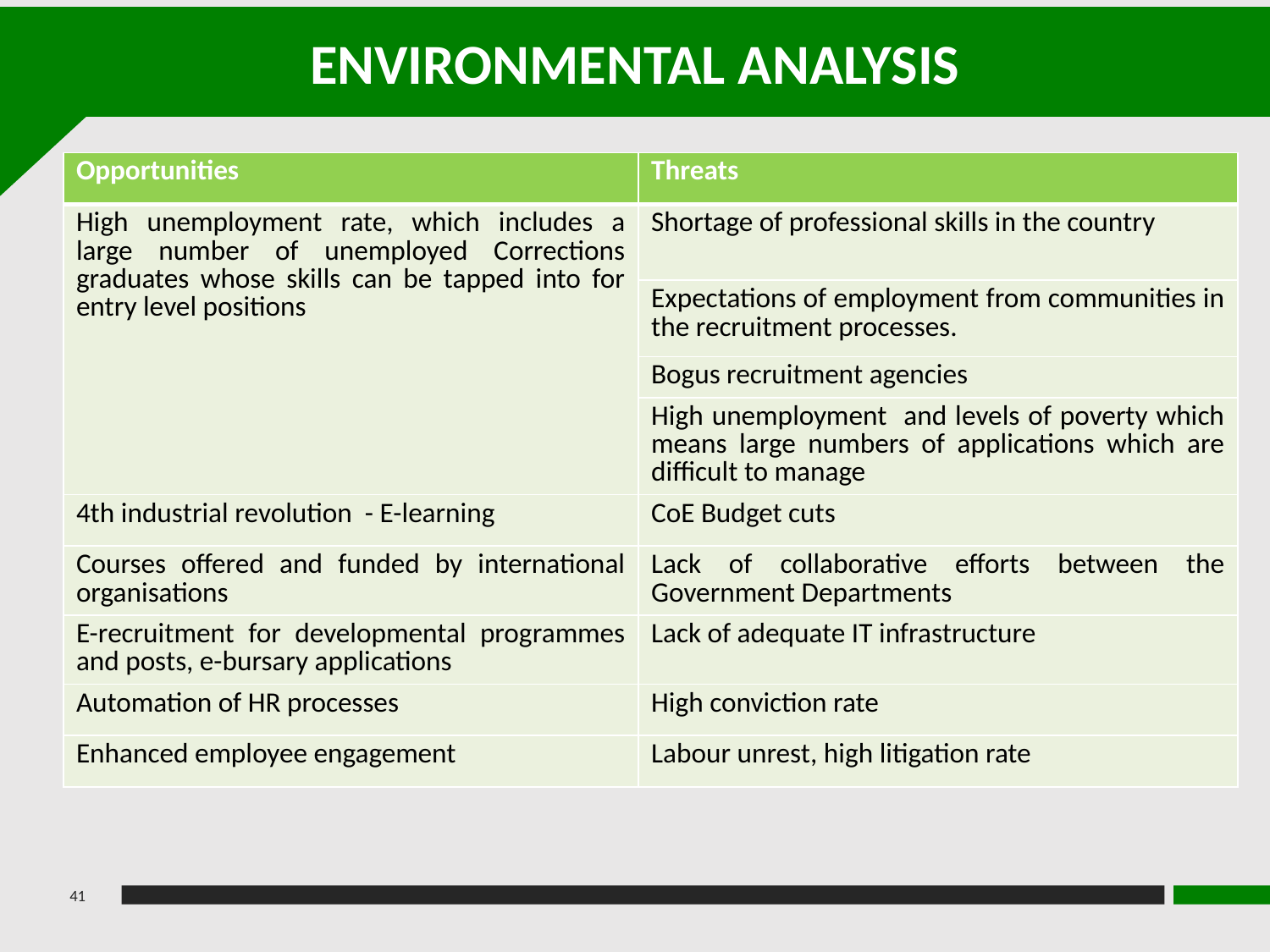

ENVIRONMENTAL ANALYSIS

| Opportunities | Threats |
| --- | --- |
| High unemployment rate, which includes a large number of unemployed Corrections graduates whose skills can be tapped into for entry level positions | Shortage of professional skills in the country |
|  | Expectations of employment from communities in the recruitment processes. |
|  | Bogus recruitment agencies |
|  | High unemployment and levels of poverty which means large numbers of applications which are difficult to manage |
| 4th industrial revolution - E-learning | CoE Budget cuts |
| Courses offered and funded by international organisations | Lack of collaborative efforts between the Government Departments |
| E-recruitment for developmental programmes and posts, e-bursary applications | Lack of adequate IT infrastructure |
| Automation of HR processes | High conviction rate |
| Enhanced employee engagement | Labour unrest, high litigation rate |

41